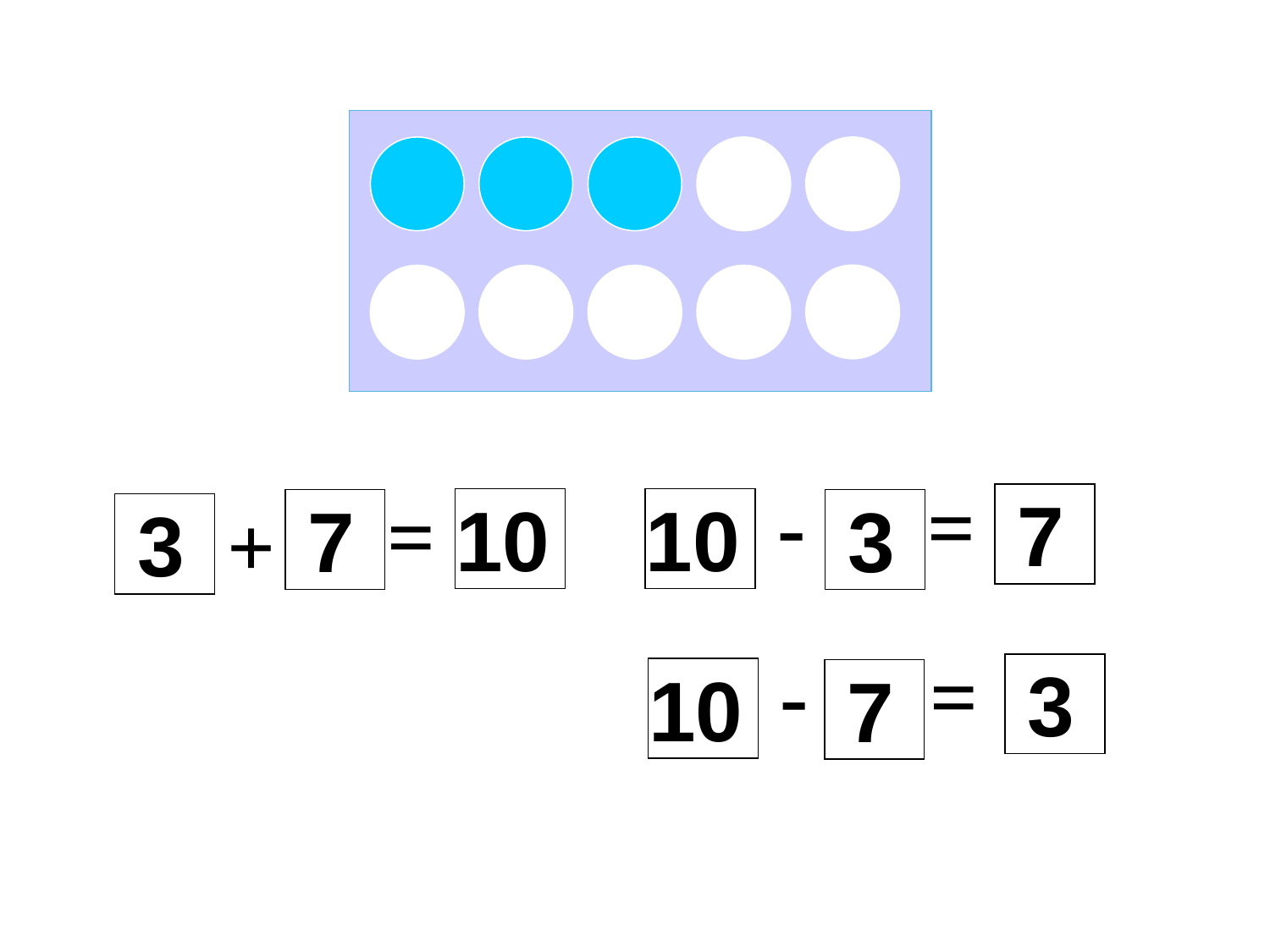

-
=
7

10

3

=
10

7

3

+
-
=
3

10

7